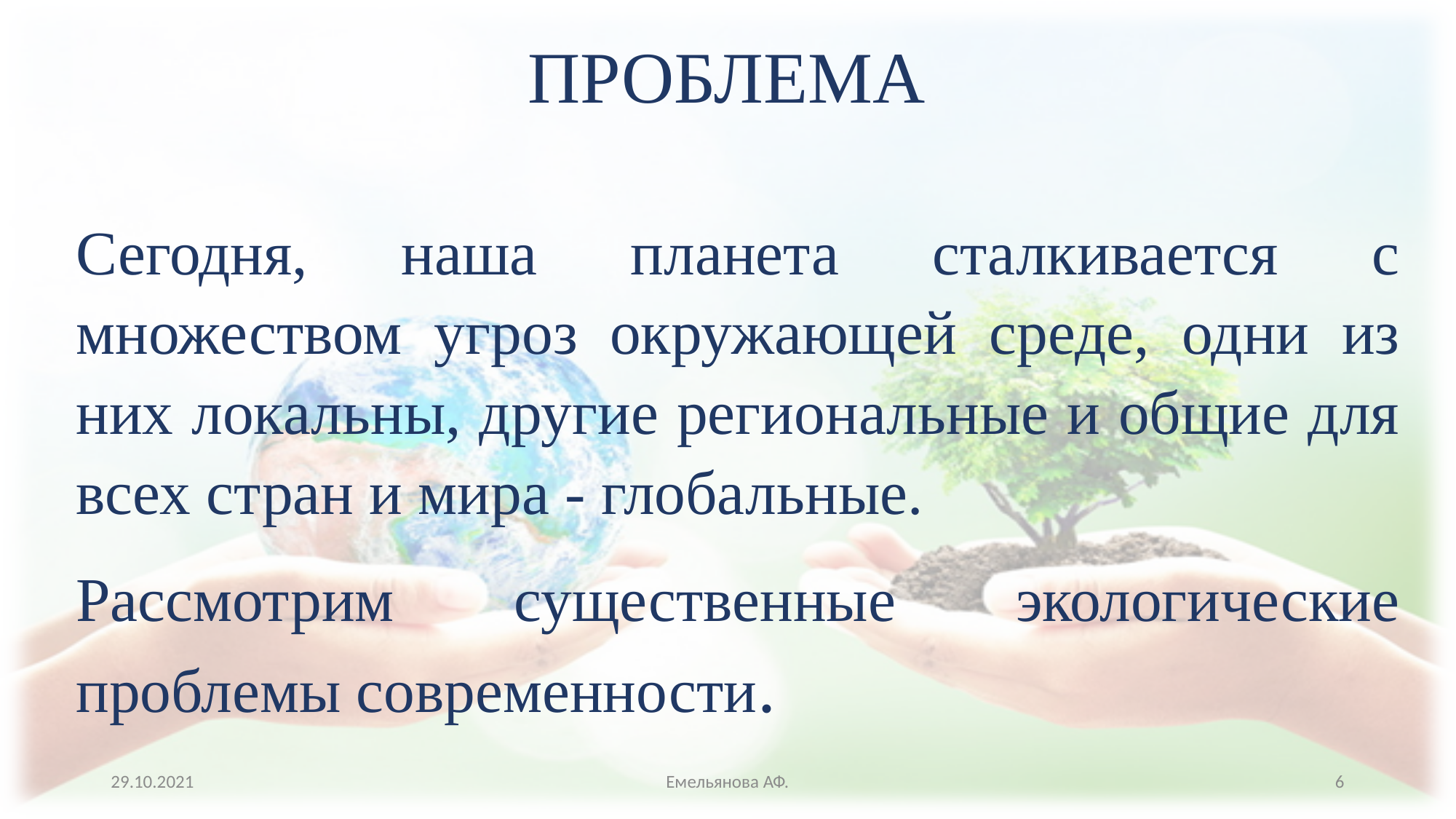

# ПРОБЛЕМА
Сегодня, наша планета сталкивается с множеством угроз окружающей среде, одни из них локальны, другие региональные и общие для всех стран и мира - глобальные.
Рассмотрим существенные экологические проблемы современности.
29.10.2021
Емельянова АФ.
6